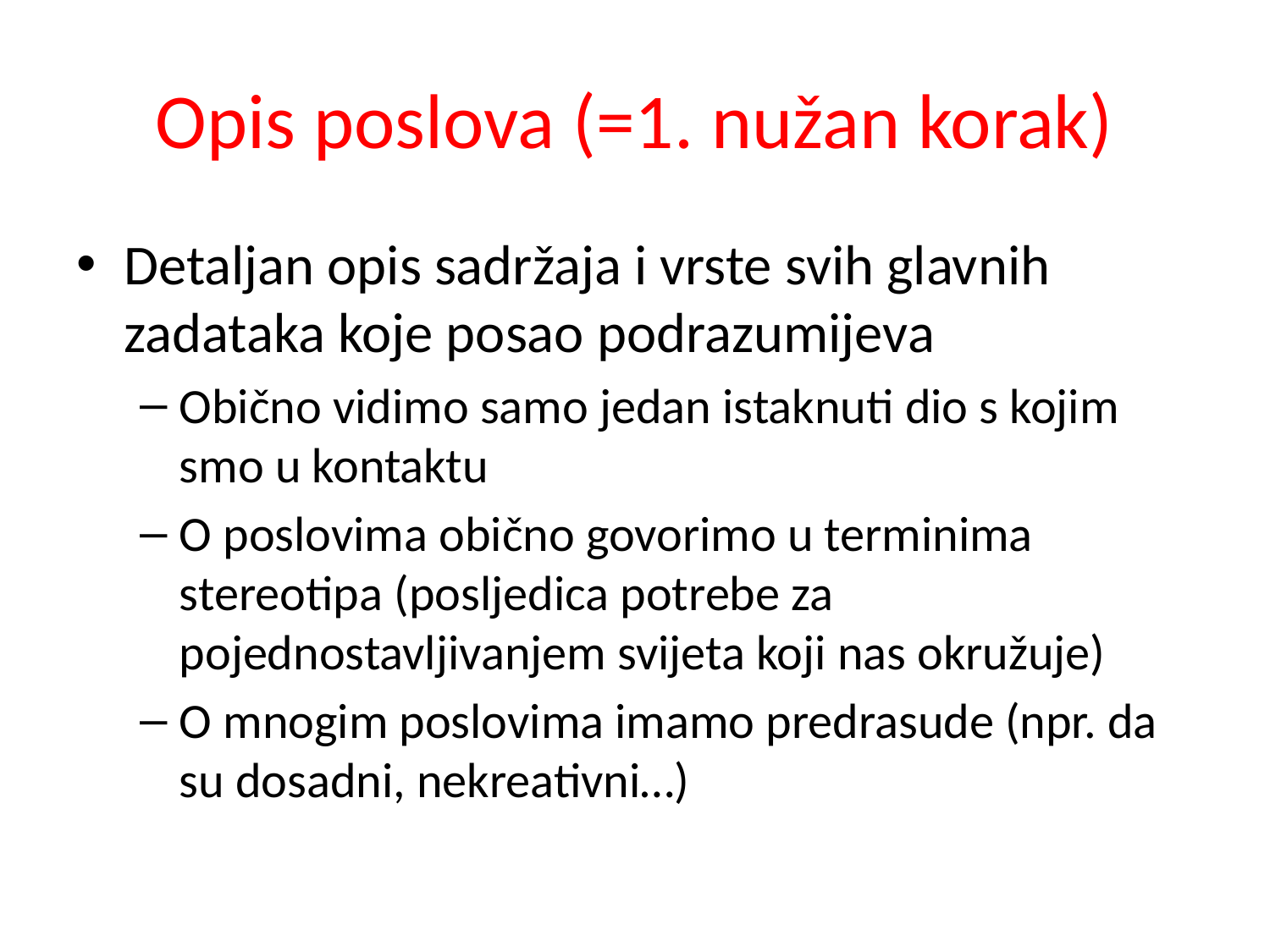

# Opis poslova (=1. nužan korak)
Detaljan opis sadržaja i vrste svih glavnih zadataka koje posao podrazumijeva
Obično vidimo samo jedan istaknuti dio s kojim smo u kontaktu
O poslovima obično govorimo u terminima stereotipa (posljedica potrebe za pojednostavljivanjem svijeta koji nas okružuje)
O mnogim poslovima imamo predrasude (npr. da su dosadni, nekreativni…)